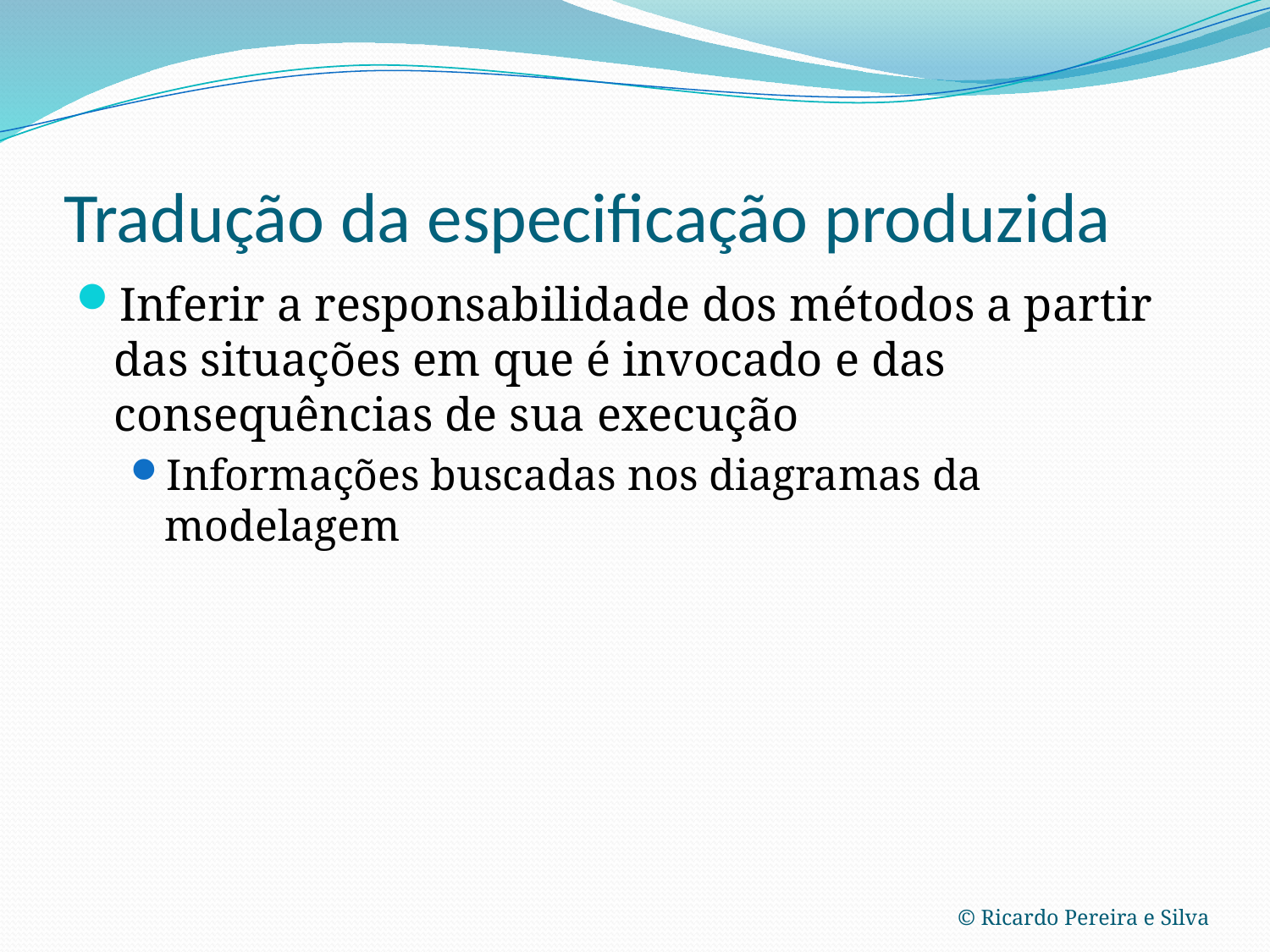

# Tradução da especificação produzida
Inferir a responsabilidade dos métodos a partir das situações em que é invocado e das consequências de sua execução
Informações buscadas nos diagramas da modelagem
© Ricardo Pereira e Silva